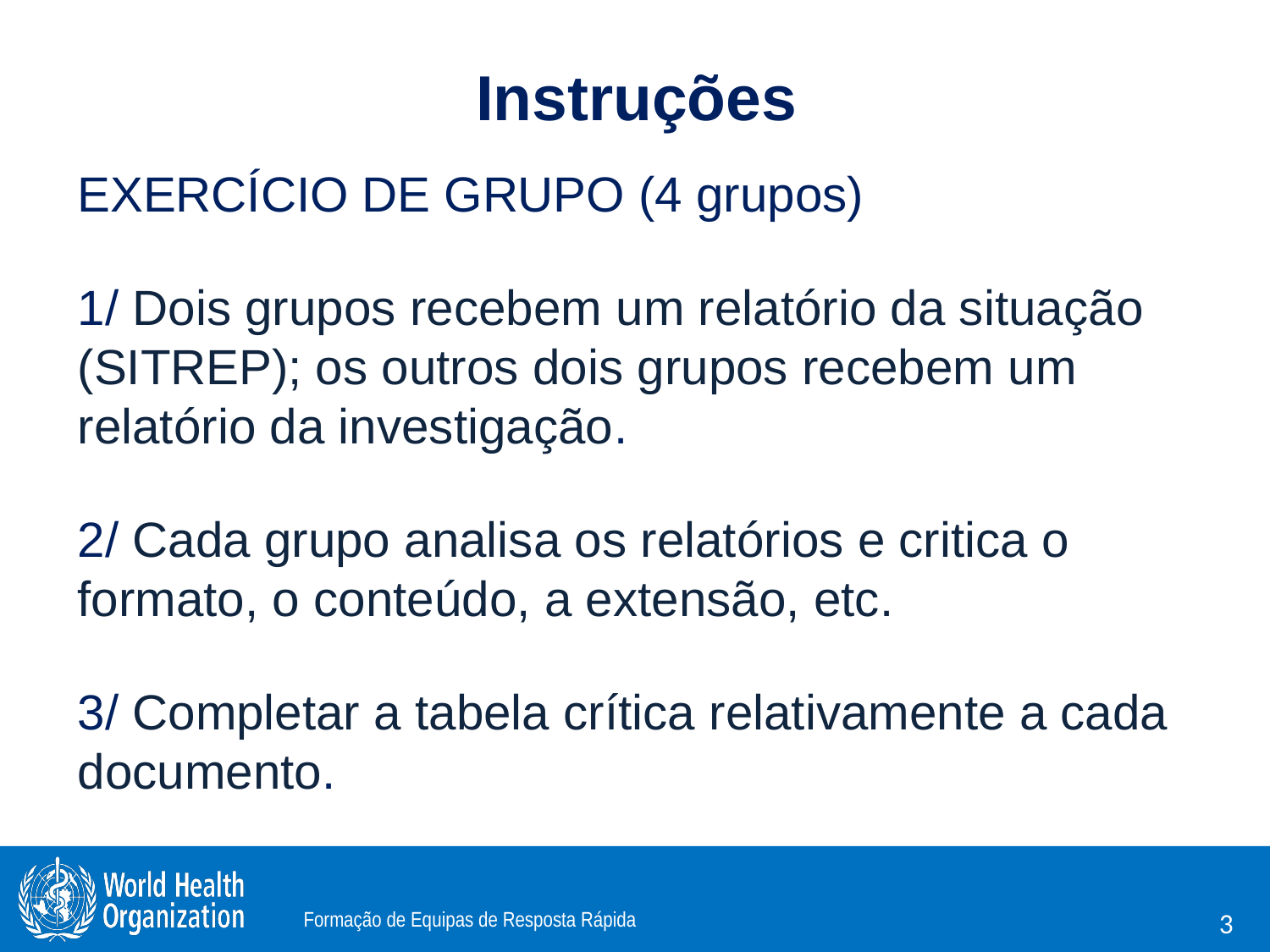

# Instruções
EXERCÍCIO DE GRUPO (4 grupos)

1/ Dois grupos recebem um relatório da situação (SITREP); os outros dois grupos recebem um relatório da investigação.

2/ Cada grupo analisa os relatórios e critica o formato, o conteúdo, a extensão, etc.

3/ Completar a tabela crítica relativamente a cada documento.